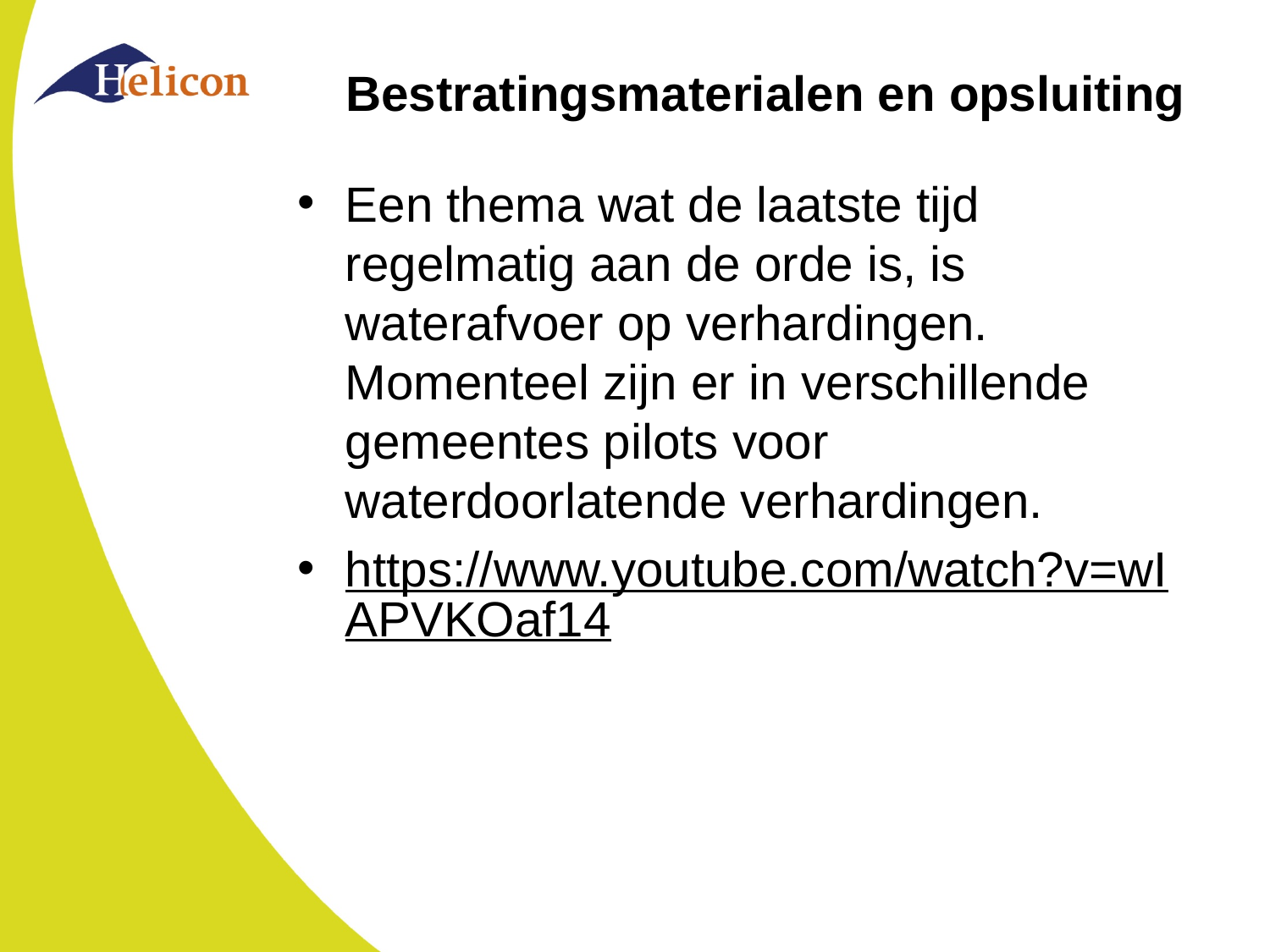

# Bestratingsmaterialen en opsluiting
Een thema wat de laatste tijd regelmatig aan de orde is, is waterafvoer op verhardingen. Momenteel zijn er in verschillende gemeentes pilots voor waterdoorlatende verhardingen.
https://www.youtube.com/watch?v=wIAPVKOaf14